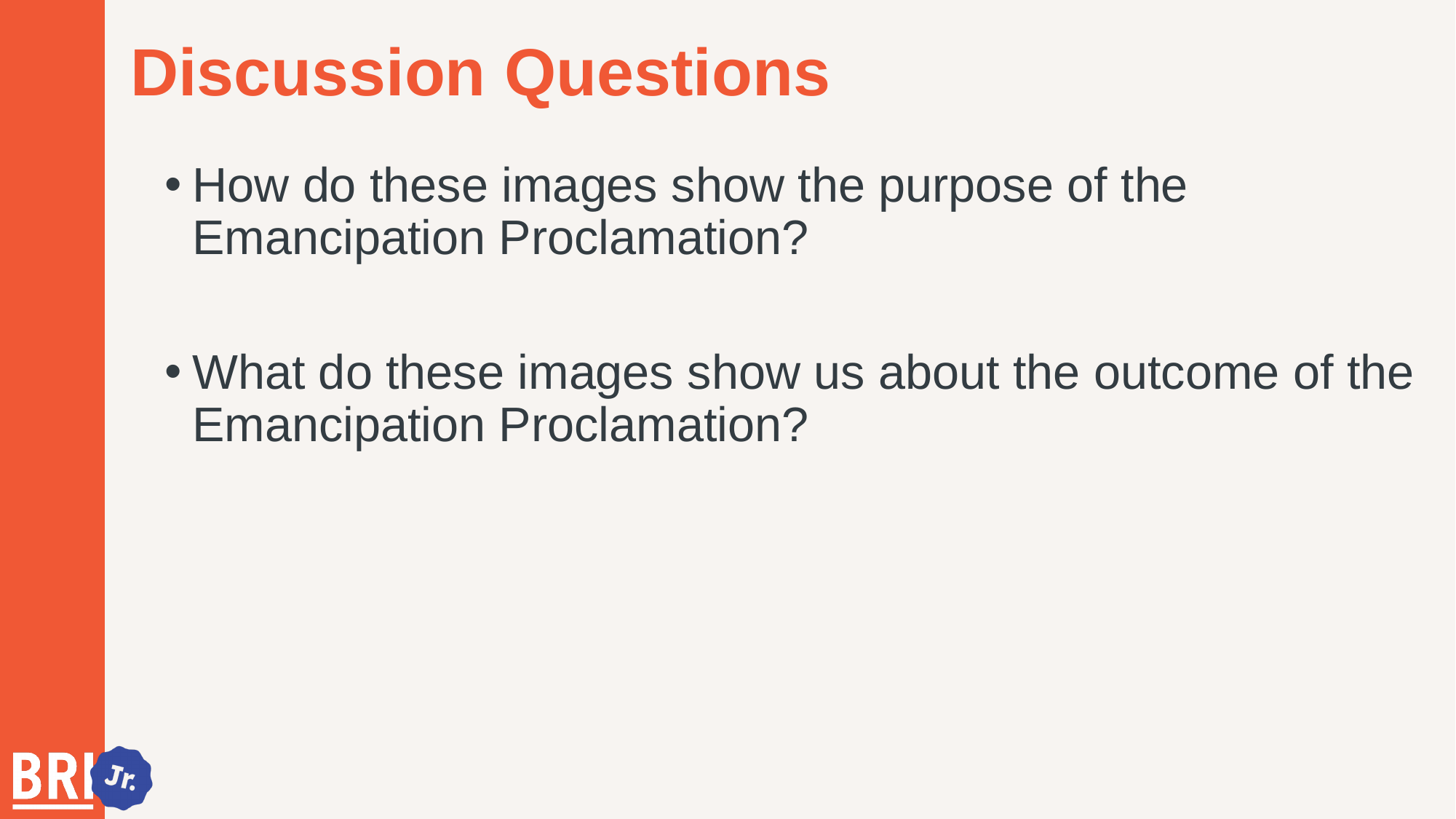

# Discussion Questions
How do these images show the purpose of the Emancipation Proclamation?

What do these images show us about the outcome of the Emancipation Proclamation?